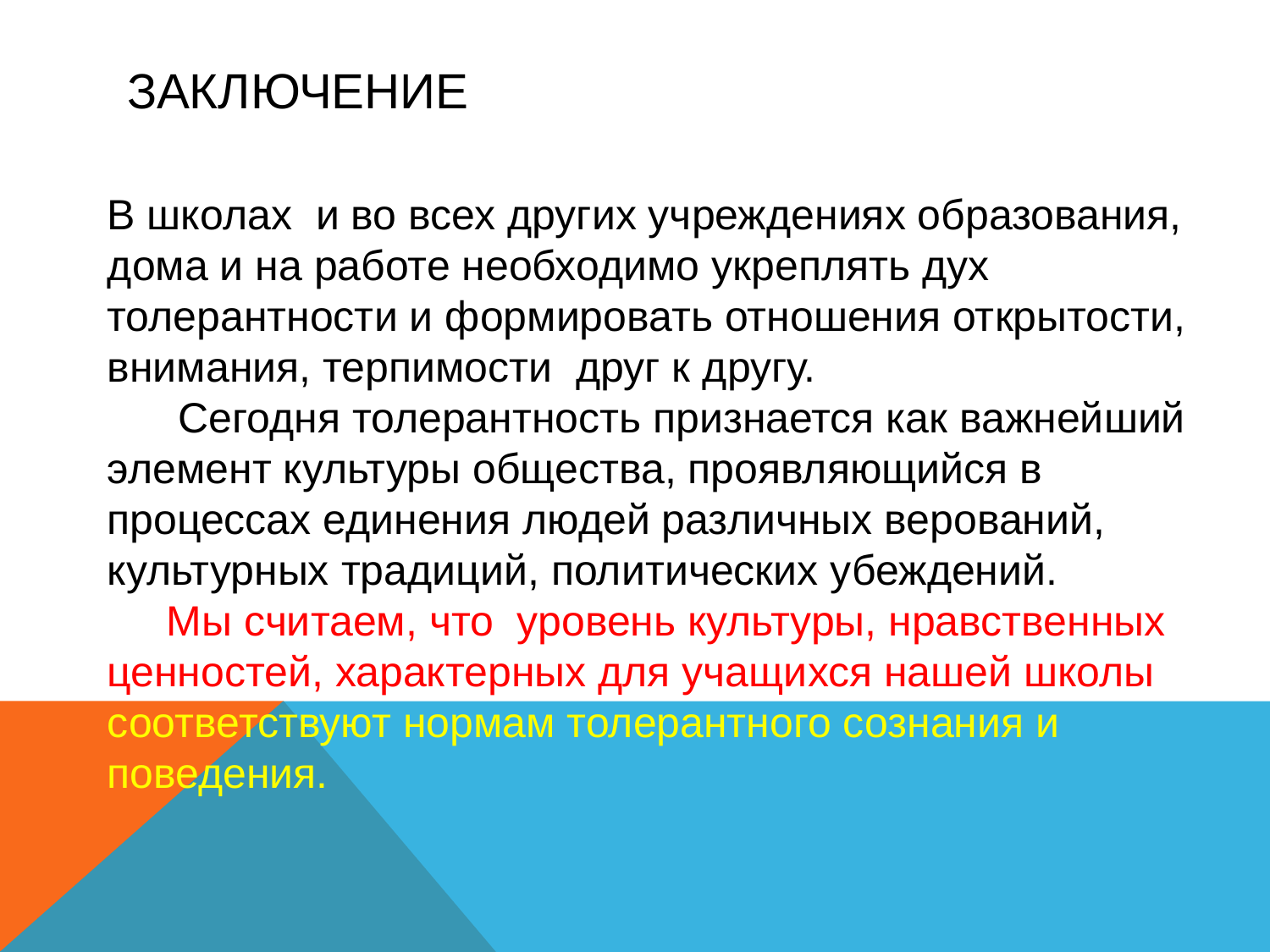

# Заключение
В школах  и во всех других учреждениях образования, дома и на работе необходимо укреплять дух толерантности и формировать отношения открытости, внимания, терпимости  друг к другу.
      Сегодня толерантность признается как важнейший элемент культуры общества, проявляющийся в процессах единения людей различных верований, культурных традиций, политических убеждений.
     Мы считаем, что  уровень культуры, нравственных ценностей, характерных для учащихся нашей школы соответствуют нормам толерантного сознания и поведения.